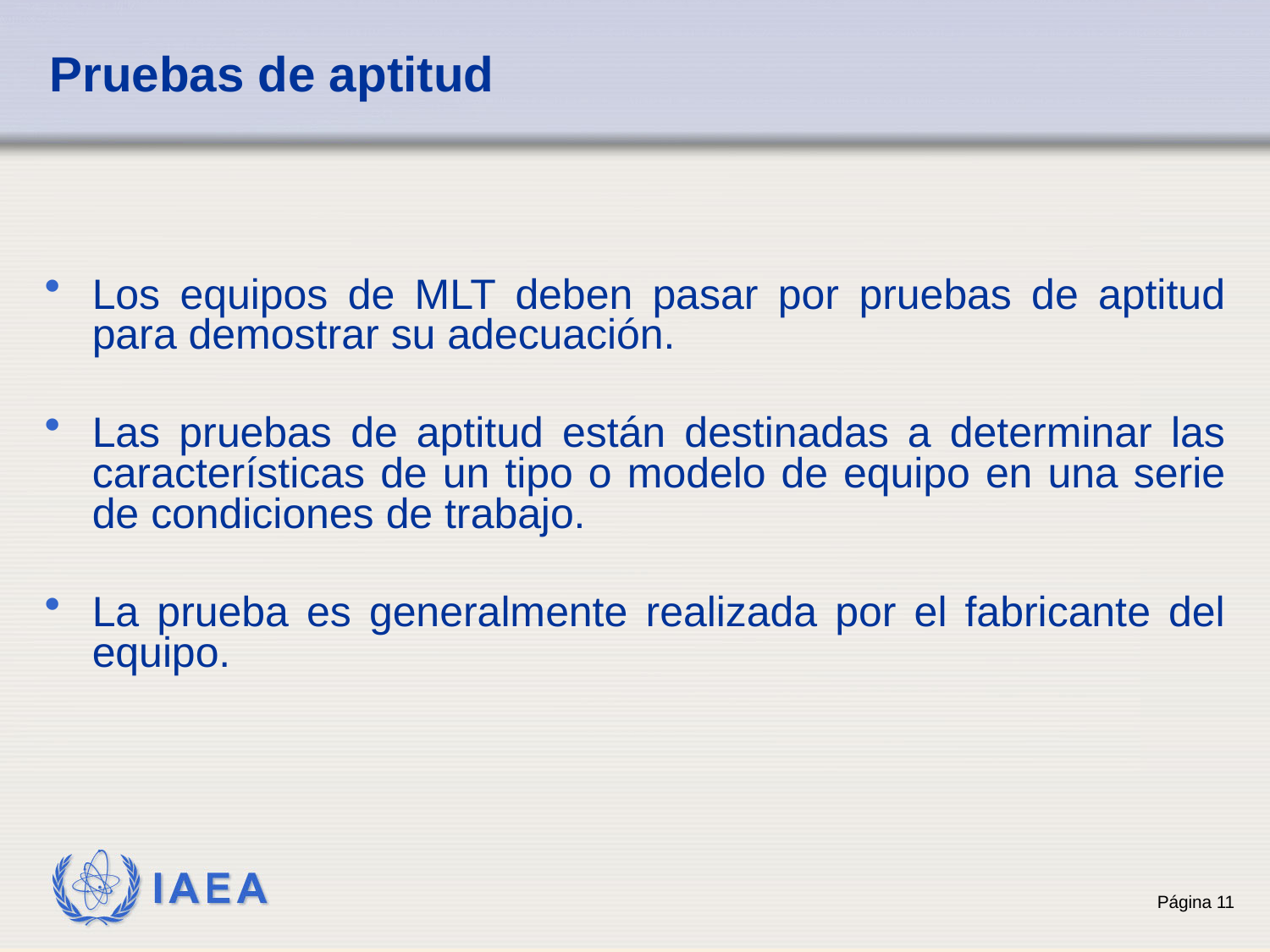

# Pruebas de aptitud
Los equipos de MLT deben pasar por pruebas de aptitud para demostrar su adecuación.

Las pruebas de aptitud están destinadas a determinar las características de un tipo o modelo de equipo en una serie de condiciones de trabajo.

La prueba es generalmente realizada por el fabricante del equipo.
11